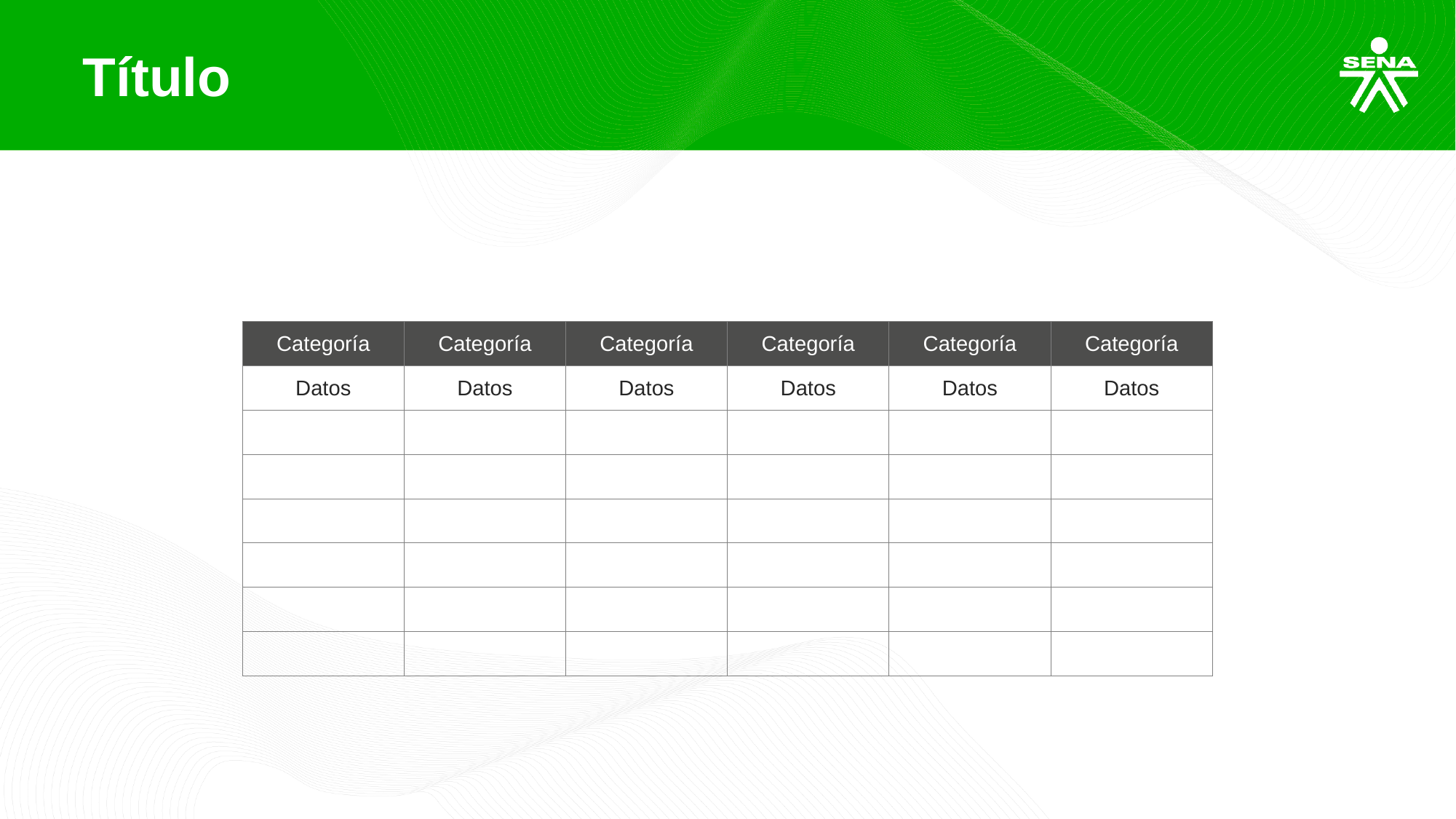

Título
| Categoría | Categoría | Categoría | Categoría | Categoría | Categoría |
| --- | --- | --- | --- | --- | --- |
| Datos | Datos | Datos | Datos | Datos | Datos |
|  |  |  |  |  |  |
|  |  |  |  |  |  |
|  |  |  |  |  |  |
|  |  |  |  |  |  |
|  |  |  |  |  |  |
|  |  |  |  |  |  |